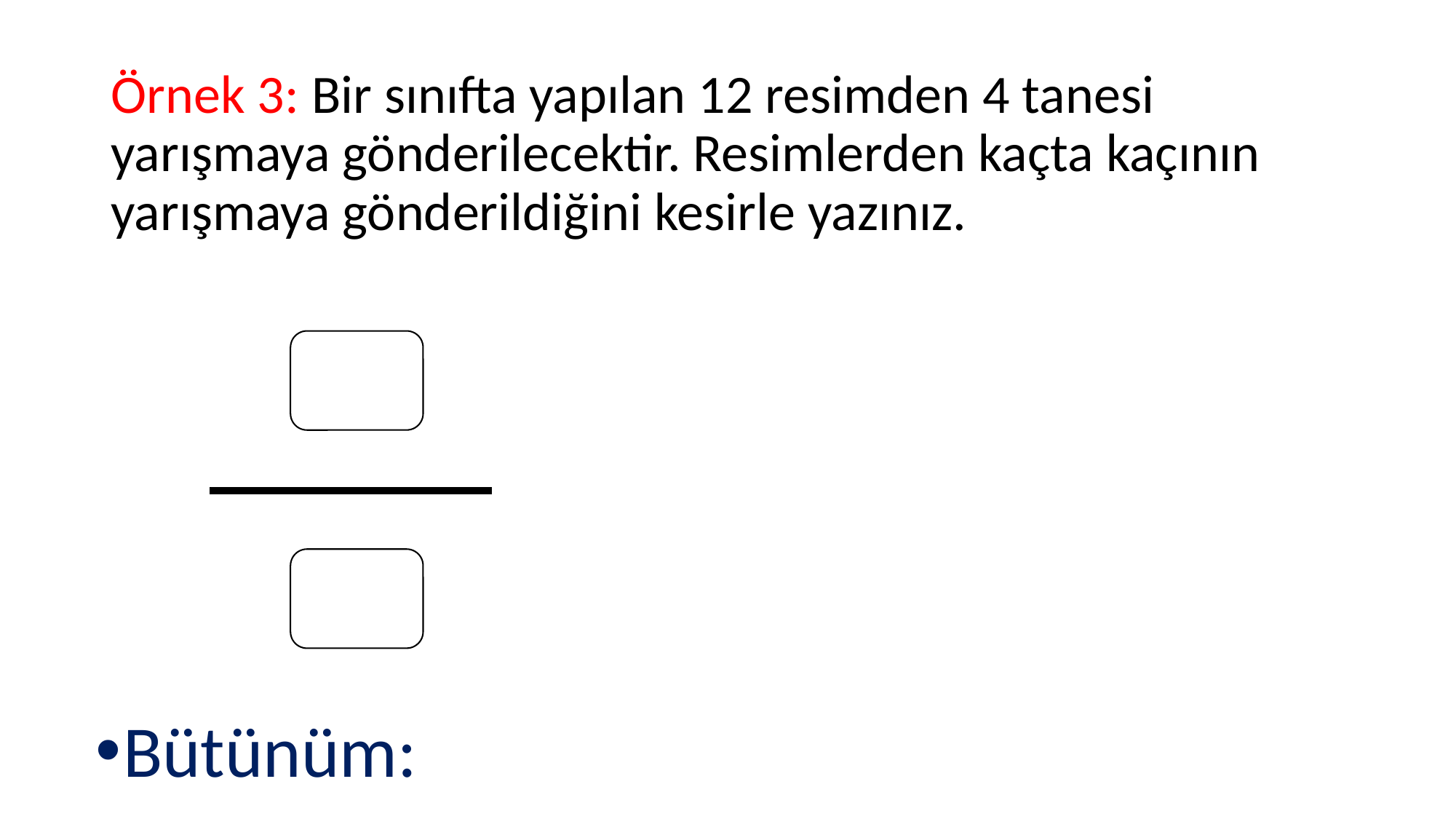

# Örnek 3: Bir sınıfta yapılan 12 resimden 4 tanesi yarışmaya gönderilecektir. Resimlerden kaçta kaçının yarışmaya gönderildiğini kesirle yazınız.

Bütünüm: